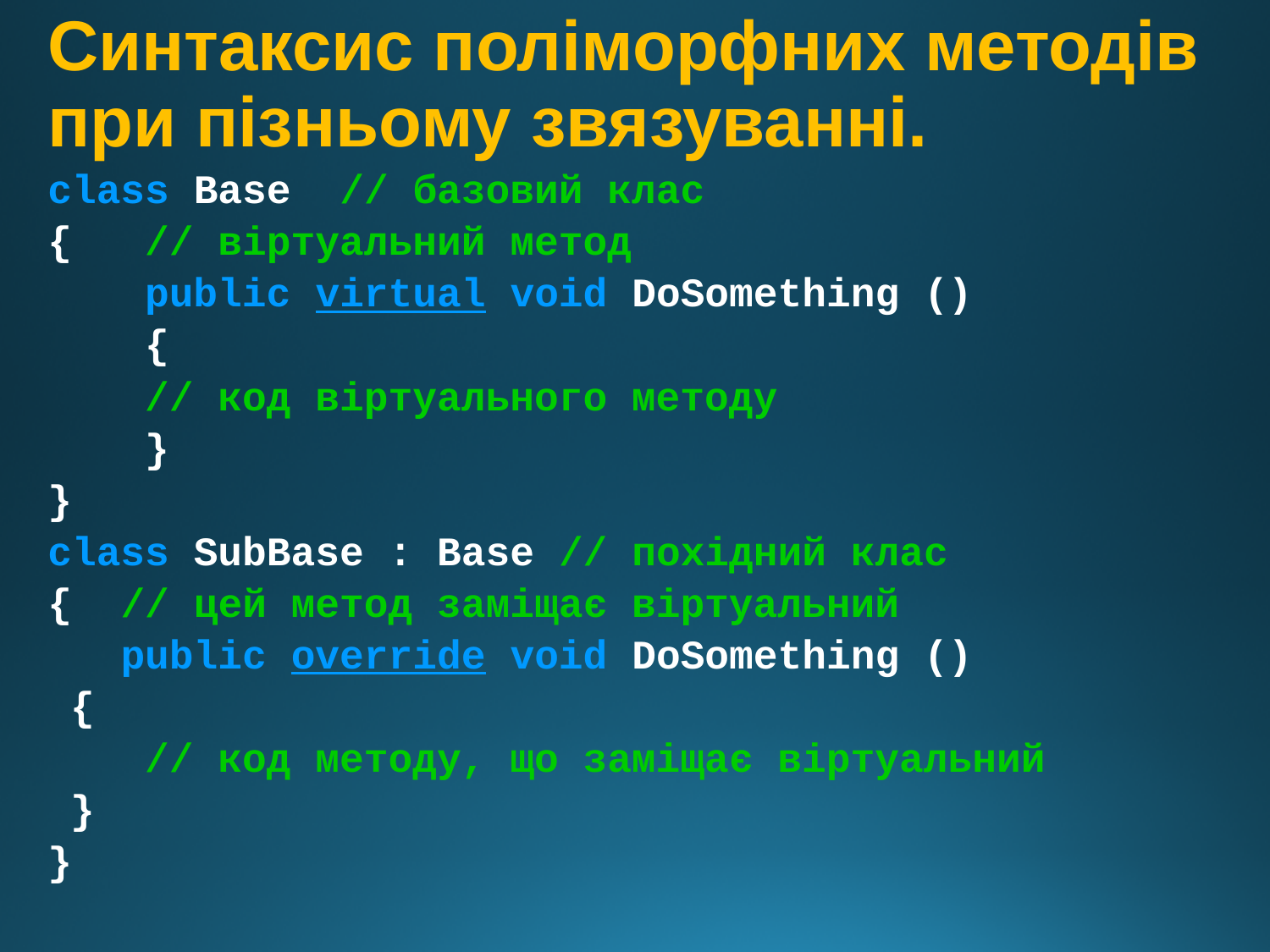

# Синтаксис поліморфних методів при пізньому звязуванні.
class Base  // базовий клас
{   // віртуальний метод
    public virtual void DoSomething ()
    {
    // код віртуального методу
    }
}
class SubBase : Base // похідний клас
{  // цей метод заміщає віртуальний
   public override void DoSomething ()
		{
    // код методу, що заміщає віртуальний
		}
}